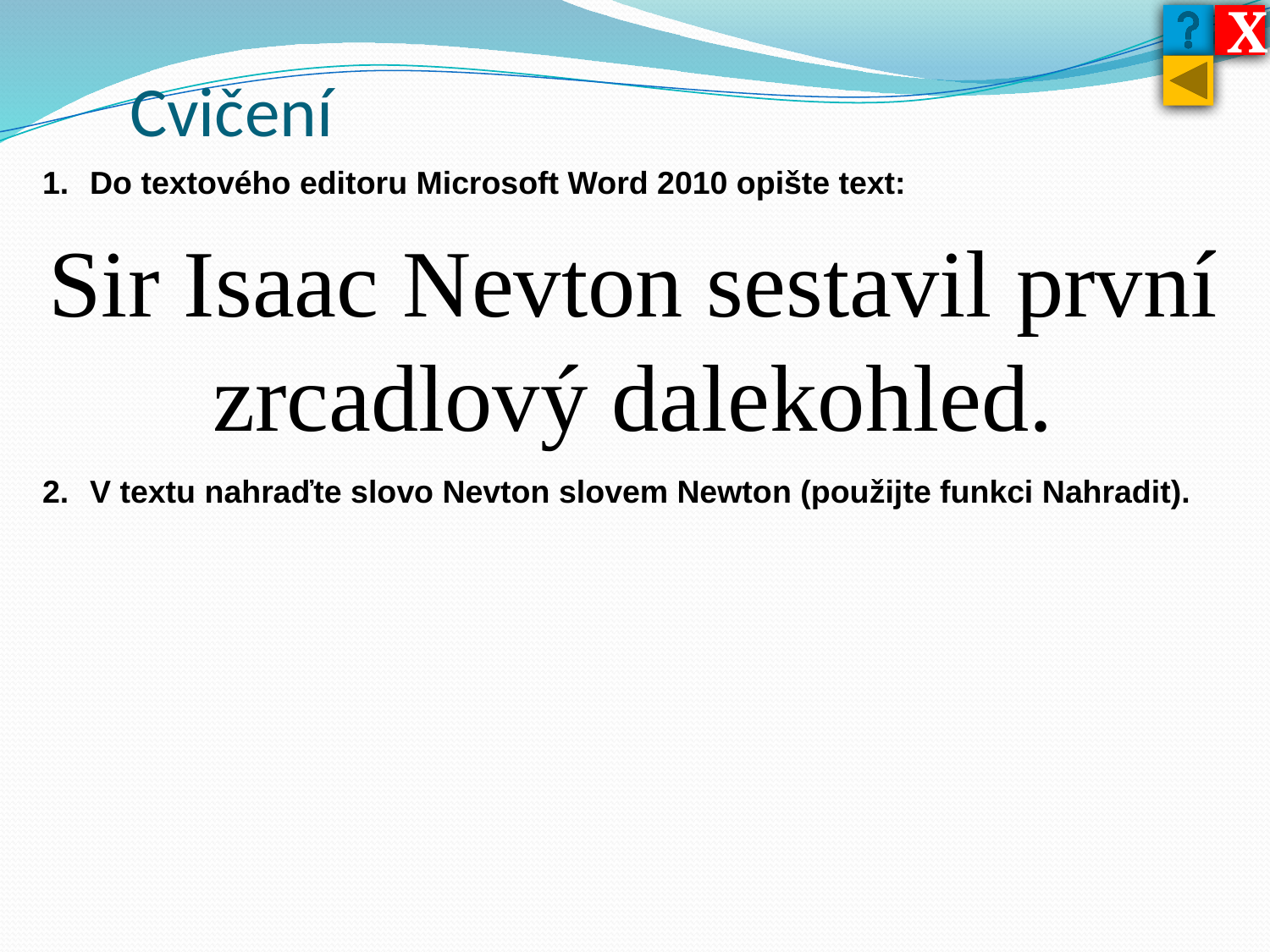

X

# Cvičení
Do textového editoru Microsoft Word 2010 opište text:

Sir Isaac Nevton sestavil první zrcadlový dalekohled.

V textu nahraďte slovo Nevton slovem Newton (použijte funkci Nahradit).